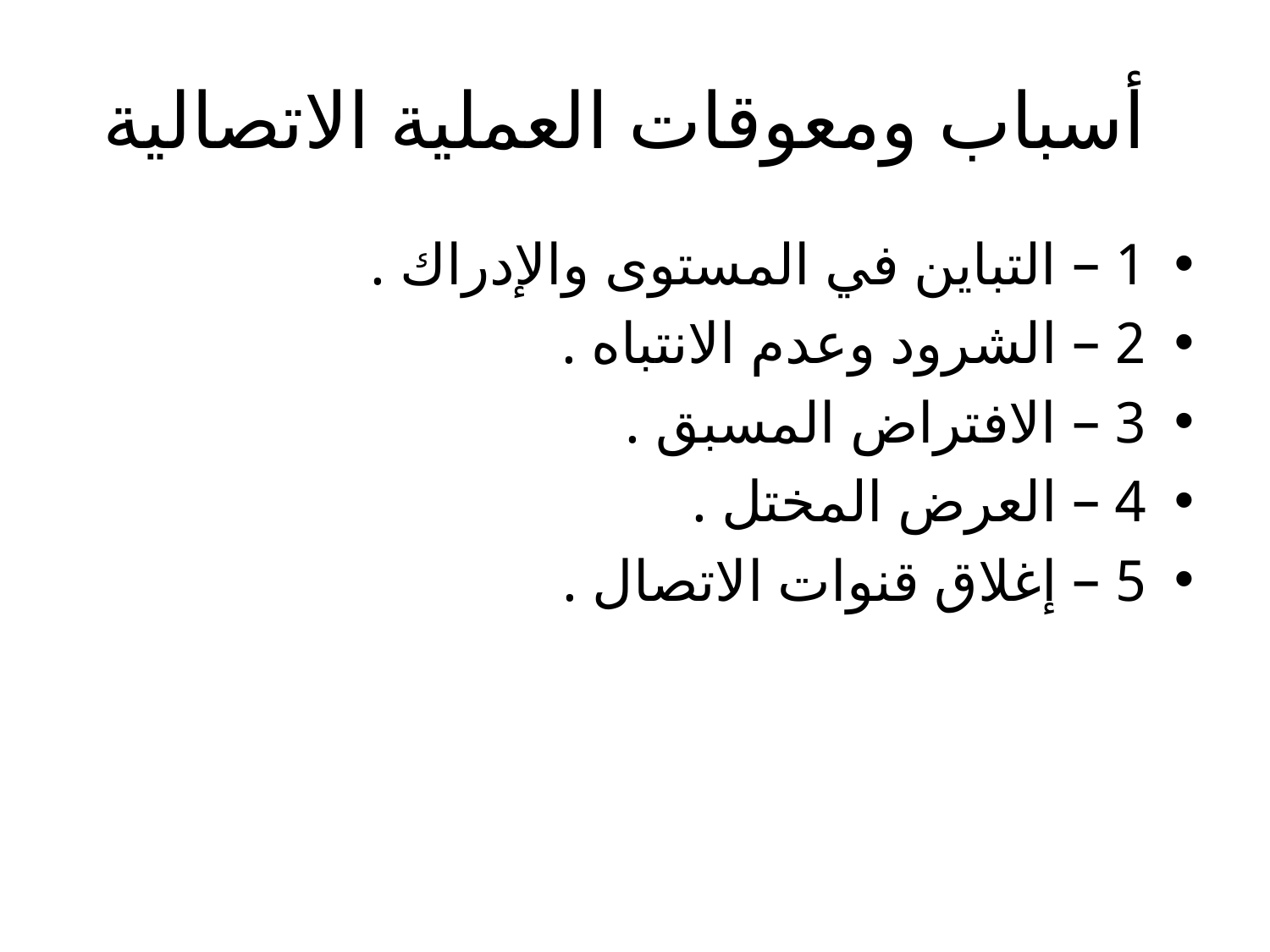

# أسباب ومعوقات العملية الاتصالية
1 – التباين في المستوى والإدراك .
2 – الشرود وعدم الانتباه .
3 – الافتراض المسبق .
4 – العرض المختل .
5 – إغلاق قنوات الاتصال .